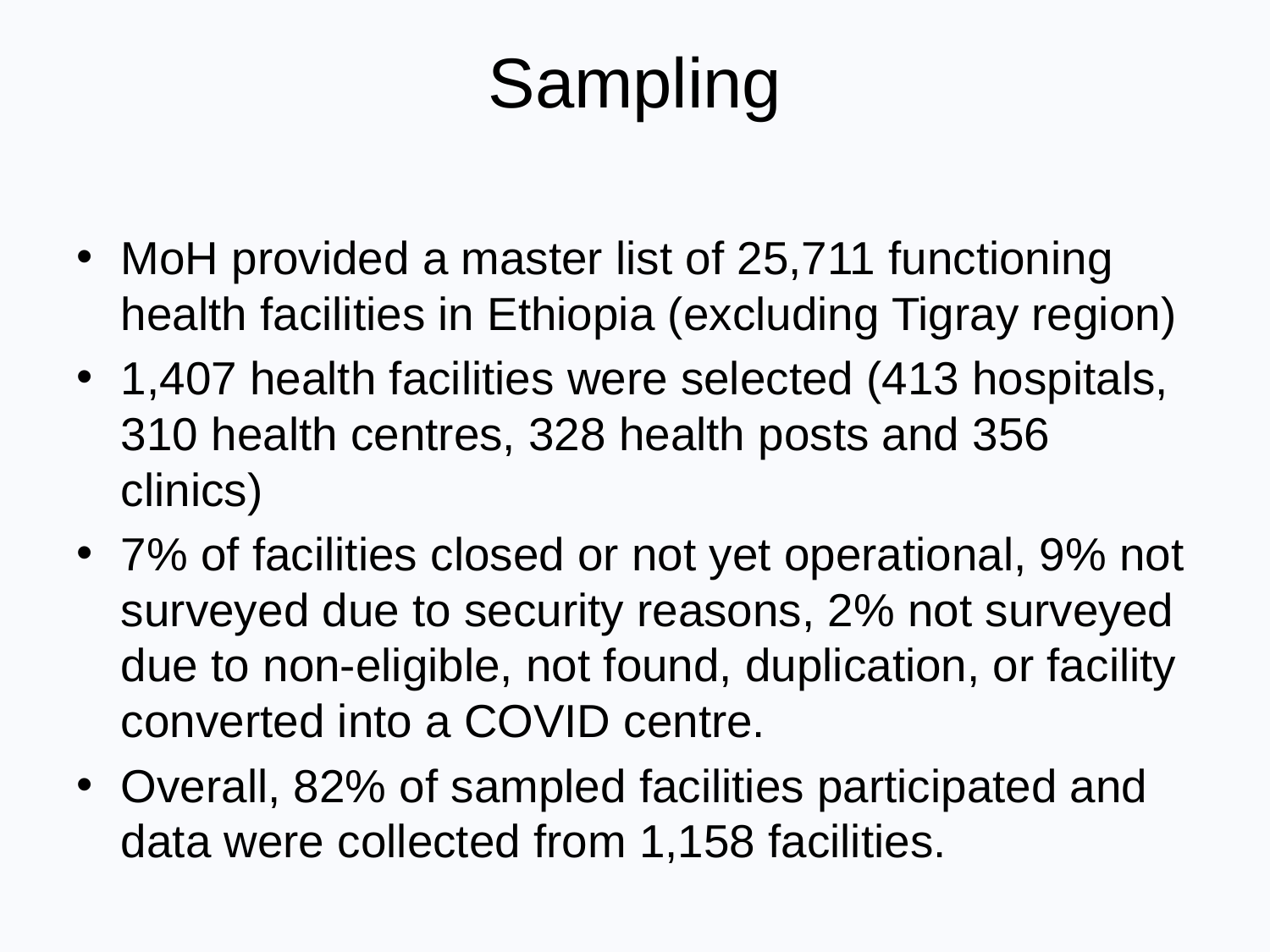

# Sampling
MoH provided a master list of 25,711 functioning health facilities in Ethiopia (excluding Tigray region)
1,407 health facilities were selected (413 hospitals, 310 health centres, 328 health posts and 356 clinics)
7% of facilities closed or not yet operational, 9% not surveyed due to security reasons, 2% not surveyed due to non-eligible, not found, duplication, or facility converted into a COVID centre.
Overall, 82% of sampled facilities participated and data were collected from 1,158 facilities.